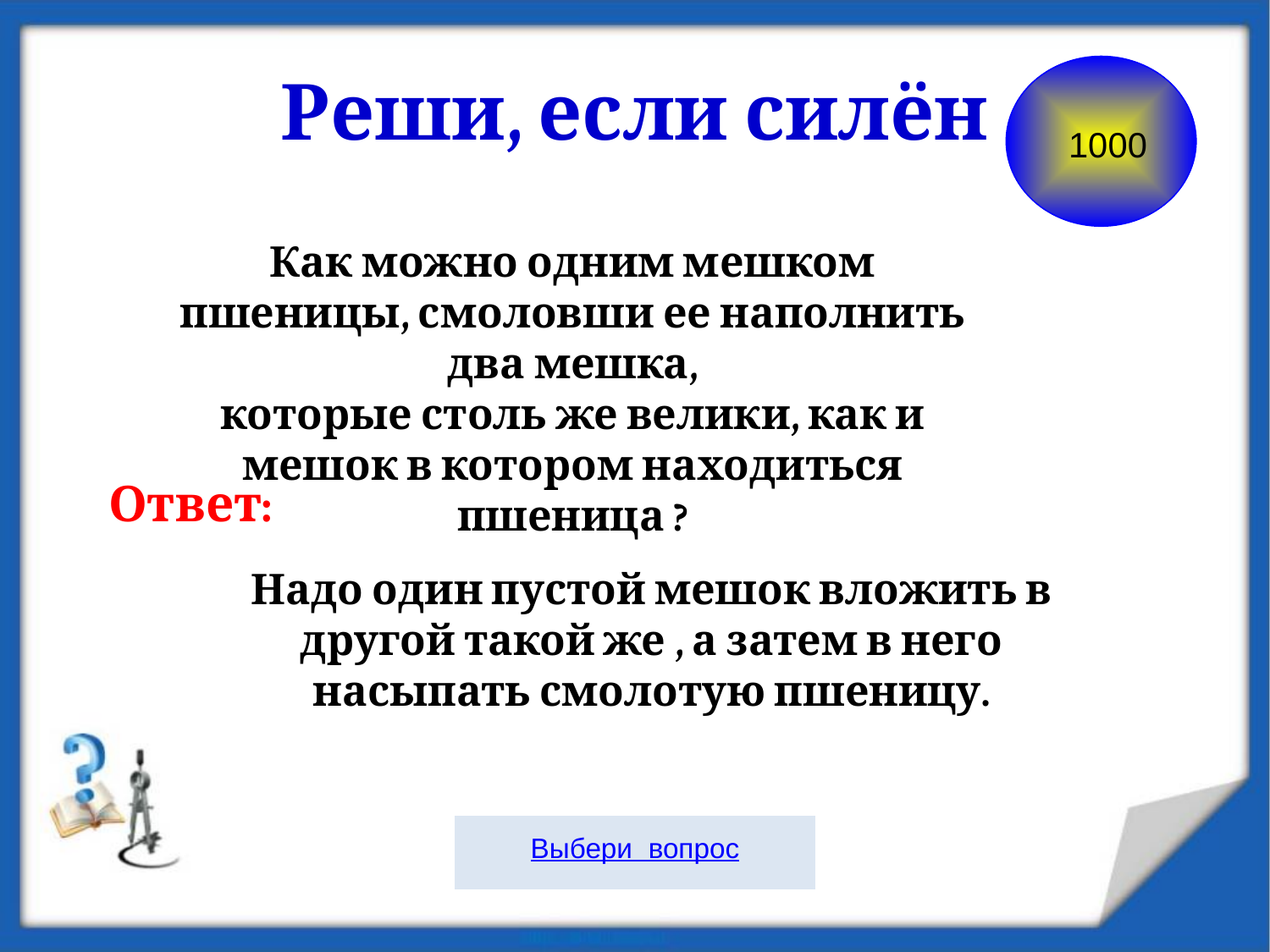

Реши, если силён

1000
Как можно одним мешком пшеницы, смоловши ее наполнить два мешка,
которые столь же велики, как и мешок в котором находиться пшеница ?
Ответ:
Надо один пустой мешок вложить в другой такой же , а затем в него насыпать смолотую пшеницу.

Выбери  вопрос